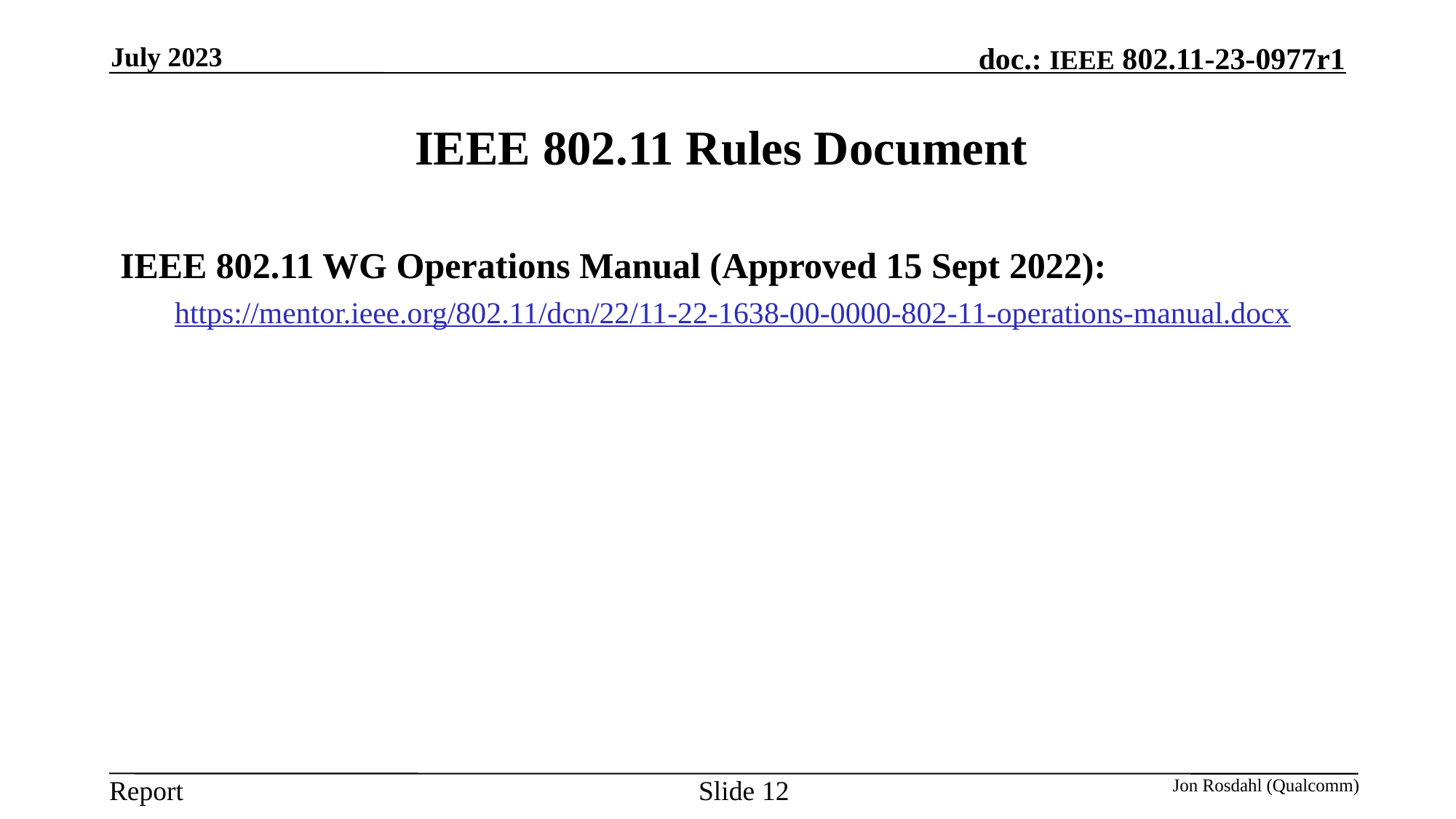

July 2023
# IEEE 802.11 Rules Document
IEEE 802.11 WG Operations Manual (Approved 15 Sept 2022):
https://mentor.ieee.org/802.11/dcn/22/11-22-1638-00-0000-802-11-operations-manual.docx

Jon Rosdahl (Qualcomm)
Slide 12